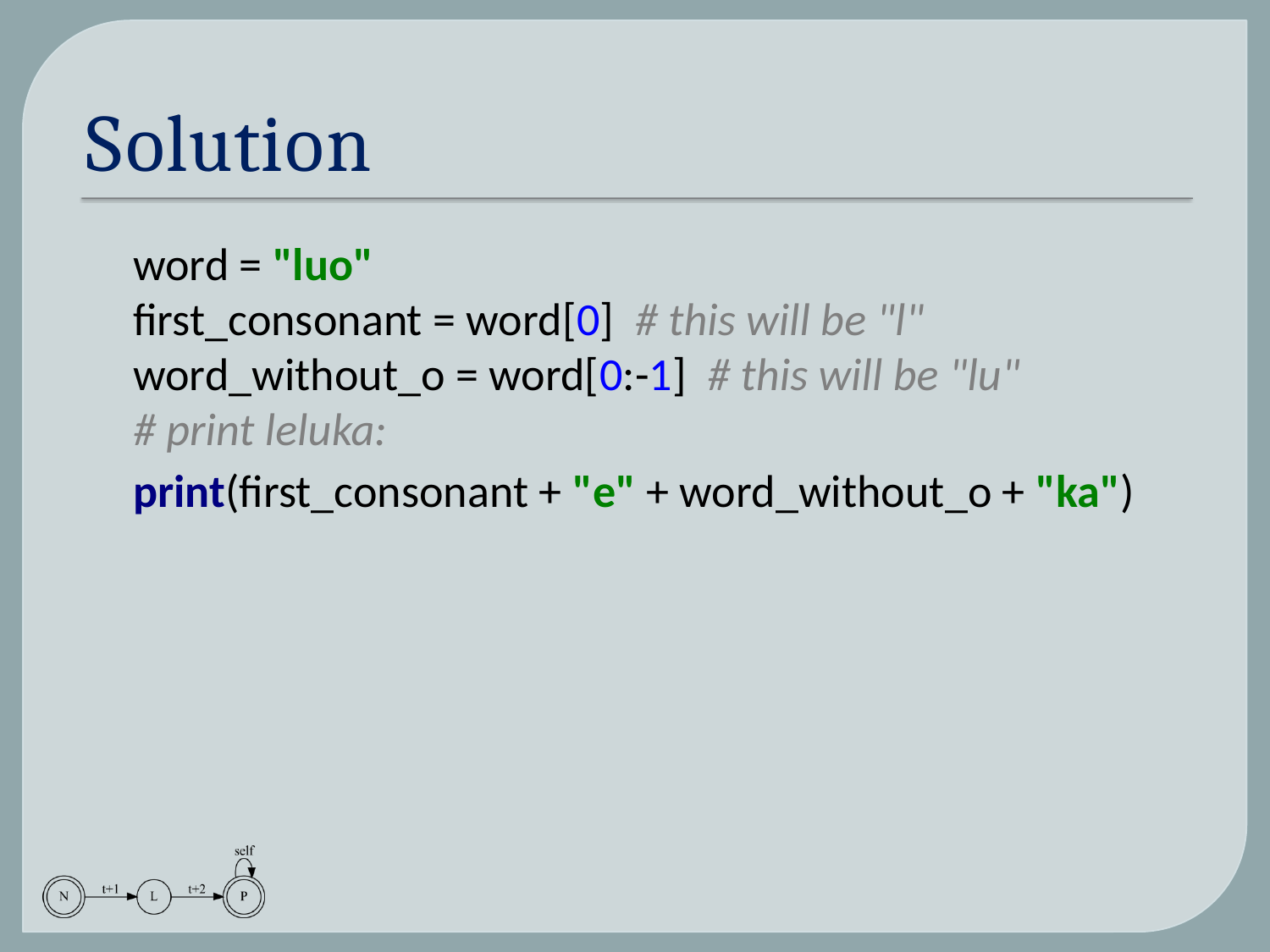

# Solution
word = "luo"
first_consonant = word[0]  # this will be "l"
word_without_o = word[0:-1]  # this will be "lu"
# print leluka:
print(first_consonant + "e" + word_without_o + "ka")